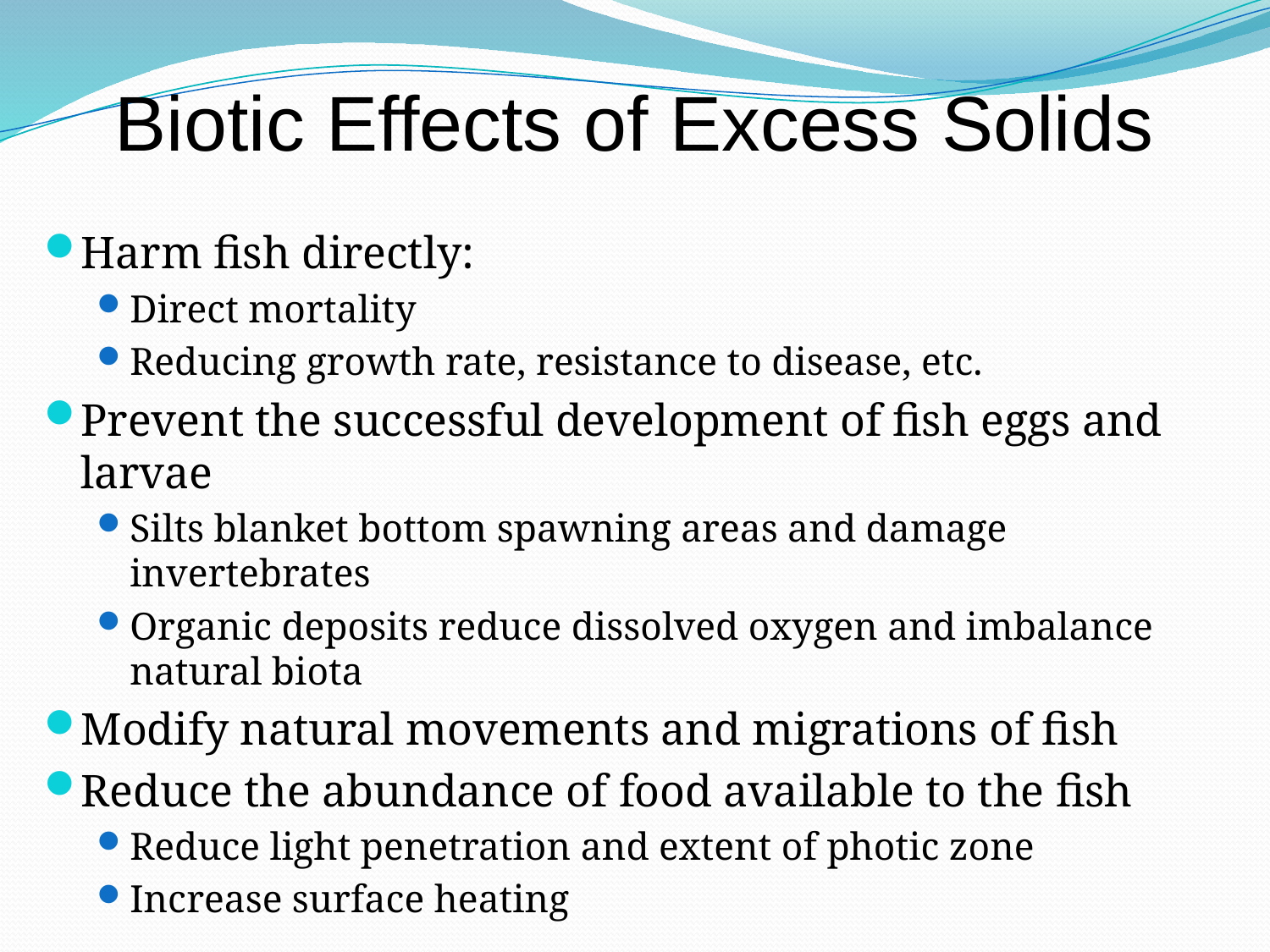

Biotic Effects of Excess Solids
Harm fish directly:
Direct mortality
Reducing growth rate, resistance to disease, etc.
Prevent the successful development of fish eggs and larvae
Silts blanket bottom spawning areas and damage invertebrates
Organic deposits reduce dissolved oxygen and imbalance natural biota
Modify natural movements and migrations of fish
Reduce the abundance of food available to the fish
Reduce light penetration and extent of photic zone
Increase surface heating